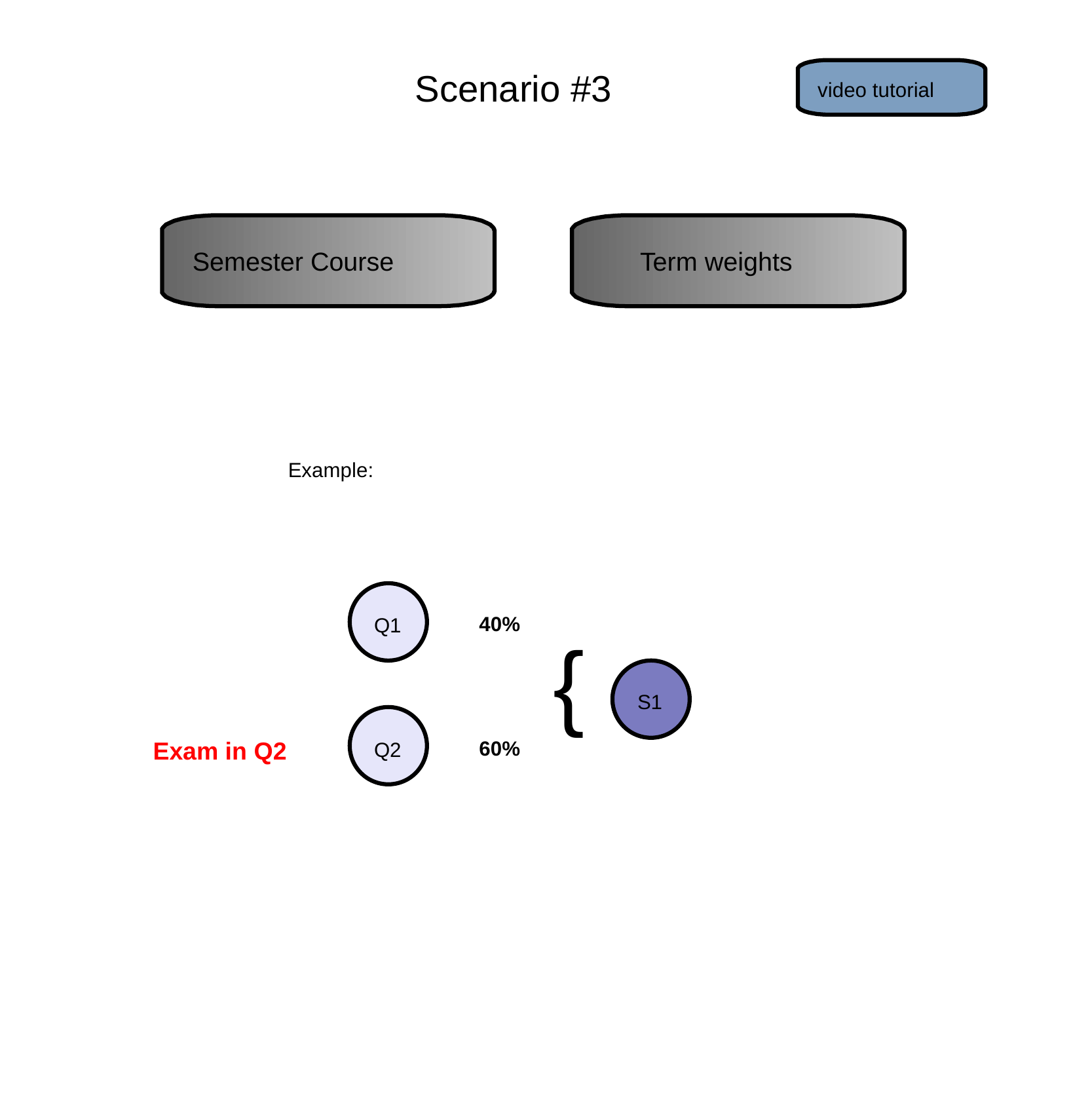

Scenario #3

video tutorial

Semester Course

Term weights
Example:

Q1
40%
{

S1

Q2
Exam in Q2
60%